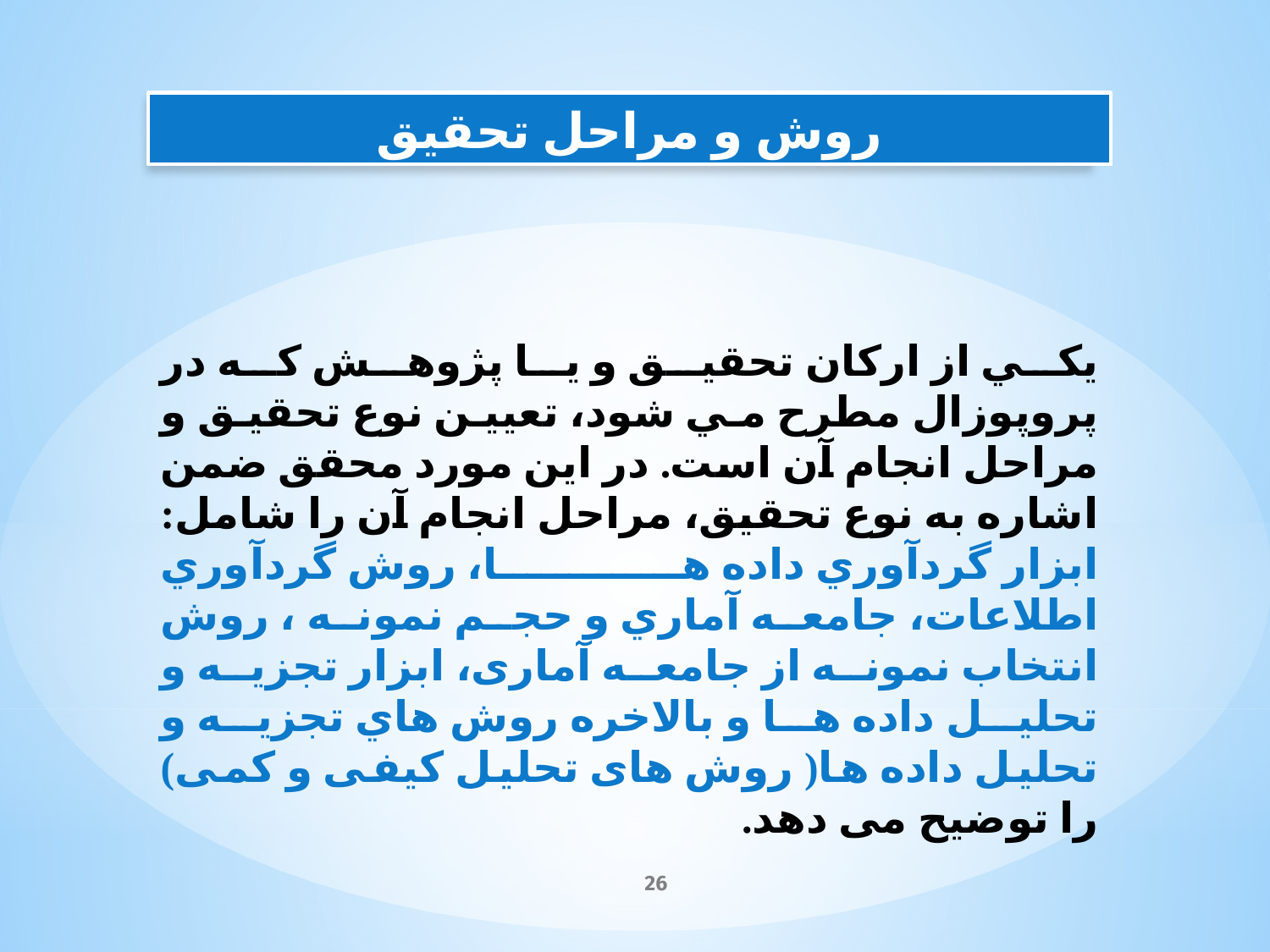

روش و مراحل تحقیق
يكي از اركان تحقيق و يا پژوهش كه در پروپوزال مطرح مي شود، تعيين نوع تحقيق و مراحل انجام آن است. در اين مورد محقق ضمن اشاره به نوع تحقيق، مراحل انجام آن را شامل: ابزار گردآوري داده ها، روش گردآوري اطلاعات، جامعه آماري و حجم نمونه ، روش انتخاب نمونه از جامعه آماری، ابزار تجزیه و تحلیل داده ها و بالاخره روش هاي تجزيه و تحليل داده ها( روش های تحلیل کیفی و کمی) را توضیح می دهد.
26